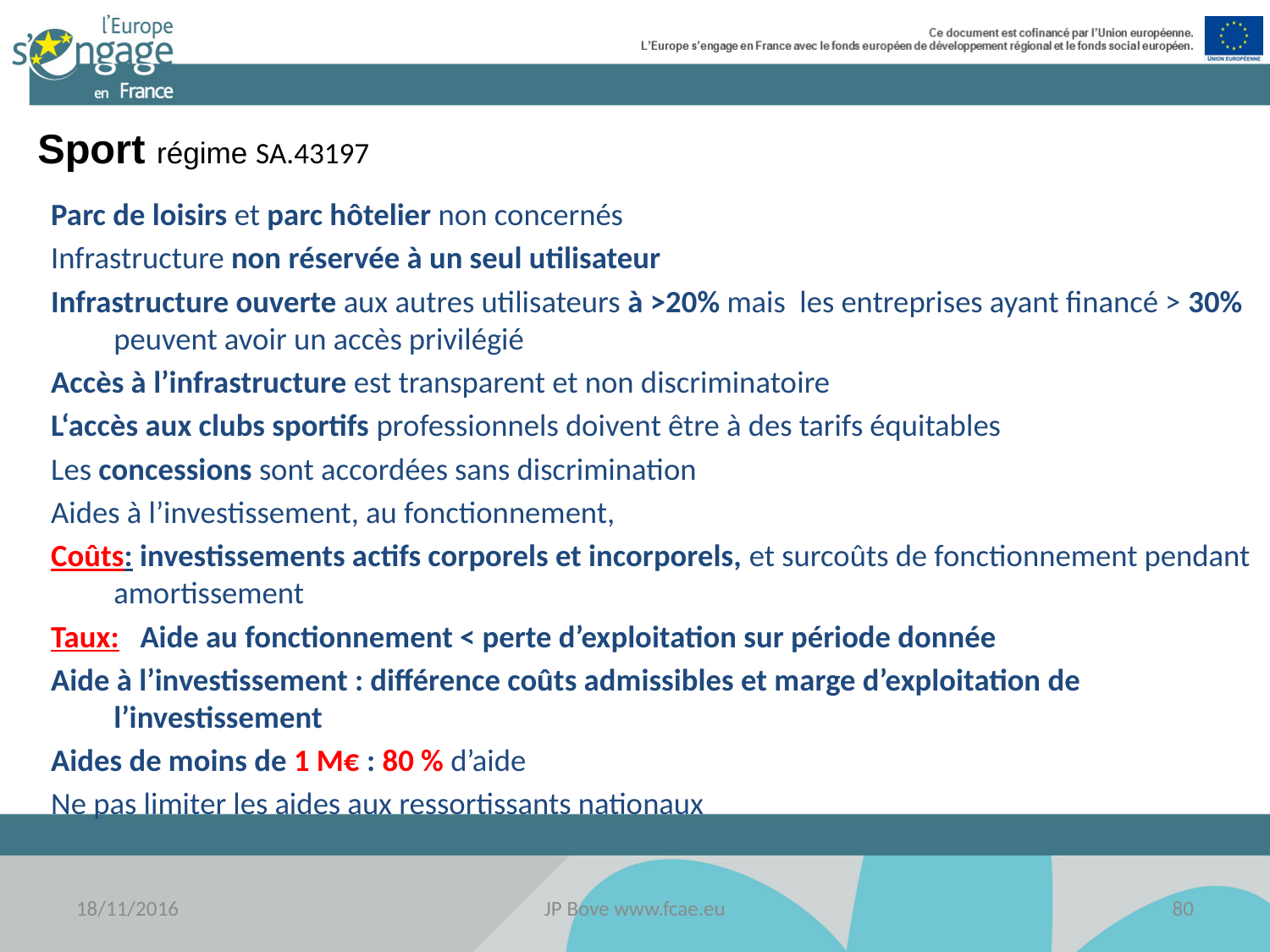

Sport régime SA.43197

Parc de loisirs et parc hôtelier non concernés
Infrastructure non réservée à un seul utilisateur
Infrastructure ouverte aux autres utilisateurs à >20% mais  les entreprises ayant financé > 30% peuvent avoir un accès privilégié
Accès à l’infrastructure est transparent et non discriminatoire
L‘accès aux clubs sportifs professionnels doivent être à des tarifs équitables
Les concessions sont accordées sans discrimination
Aides à l’investissement, au fonctionnement,
Coûts: investissements actifs corporels et incorporels, et surcoûts de fonctionnement pendant amortissement
Taux:   Aide au fonctionnement < perte d’exploitation sur période donnée
Aide à l’investissement : différence coûts admissibles et marge d’exploitation de l’investissement
Aides de moins de 1 M€ : 80 % d’aide
Ne pas limiter les aides aux ressortissants nationaux

18/11/2016
JP Bove www.fcae.eu
80